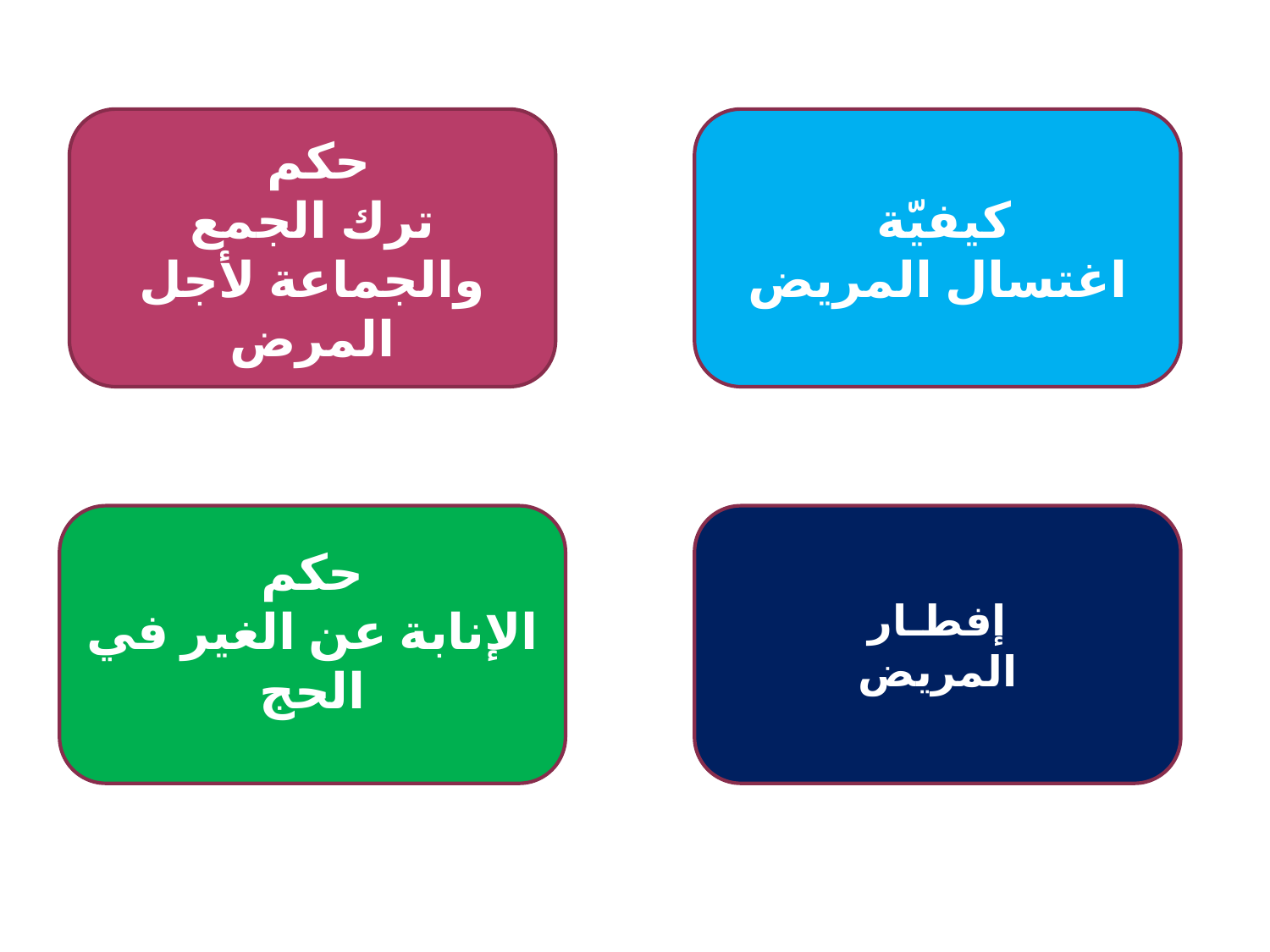

حكم
ترك الجمع والجماعة لأجل المرض
كيفيّة
اغتسال المريض
حكم
الإنابة عن الغير في الحج

إفطـار
المريض